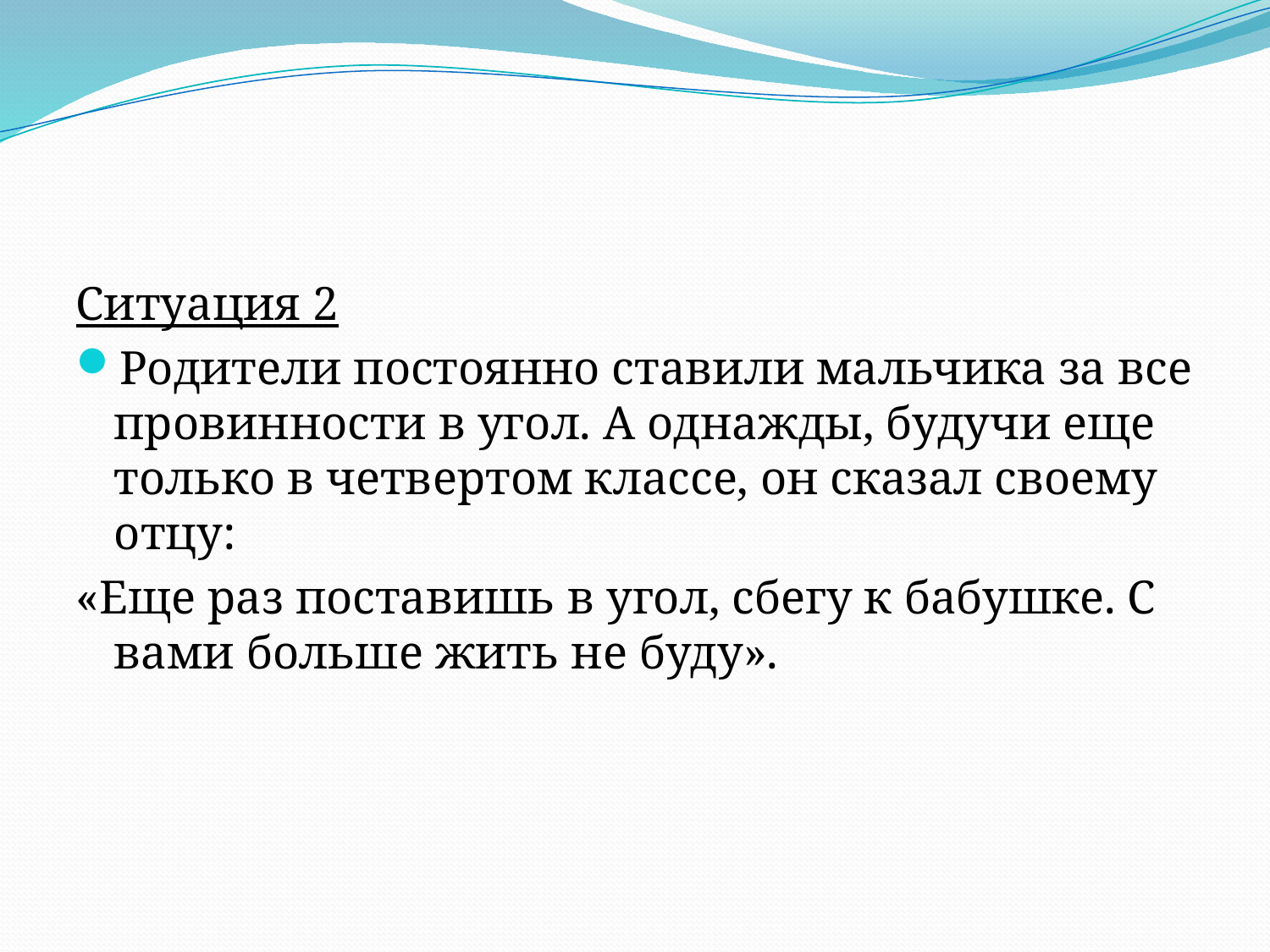

Ситуация 2
Родители постоянно ставили мальчика за все провинности в угол. А однажды, будучи еще только в четвертом классе, он сказал своему отцу:
«Еще раз поставишь в угол, сбегу к бабушке. С вами больше жить не буду».